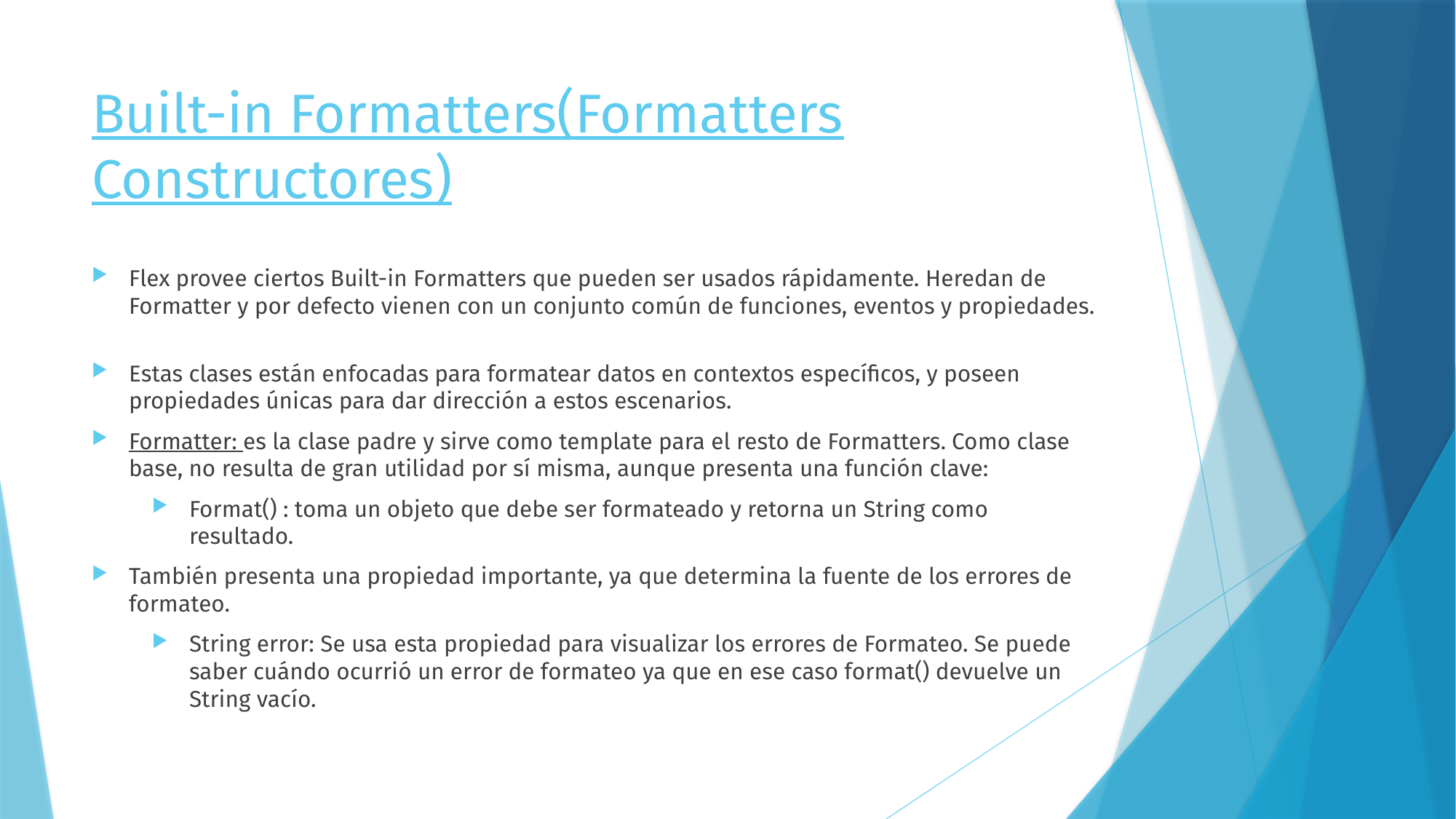

# Built-in Formatters(Formatters Constructores)
Flex provee ciertos Built-in Formatters que pueden ser usados rápidamente. Heredan de Formatter y por defecto vienen con un conjunto común de funciones, eventos y propiedades.
Estas clases están enfocadas para formatear datos en contextos específicos, y poseen propiedades únicas para dar dirección a estos escenarios.
Formatter: es la clase padre y sirve como template para el resto de Formatters. Como clase base, no resulta de gran utilidad por sí misma, aunque presenta una función clave:
Format() : toma un objeto que debe ser formateado y retorna un String como resultado.
También presenta una propiedad importante, ya que determina la fuente de los errores de formateo.
String error: Se usa esta propiedad para visualizar los errores de Formateo. Se puede saber cuándo ocurrió un error de formateo ya que en ese caso format() devuelve un String vacío.